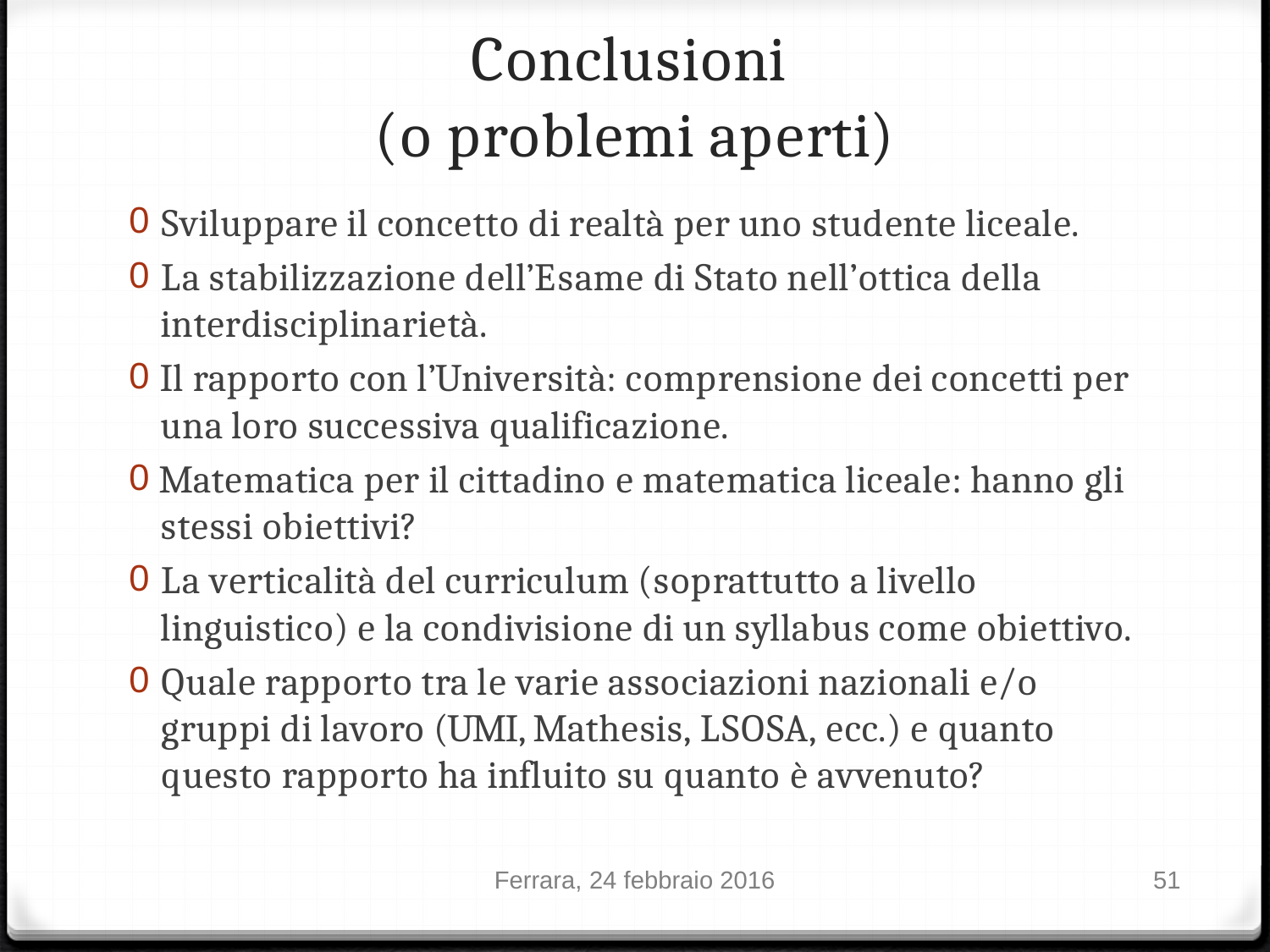

# Conclusioni (o problemi aperti)
Sviluppare il concetto di realtà per uno studente liceale.
La stabilizzazione dell’Esame di Stato nell’ottica della interdisciplinarietà.
Il rapporto con l’Università: comprensione dei concetti per una loro successiva qualificazione.
Matematica per il cittadino e matematica liceale: hanno gli stessi obiettivi?
La verticalità del curriculum (soprattutto a livello linguistico) e la condivisione di un syllabus come obiettivo.
Quale rapporto tra le varie associazioni nazionali e/o gruppi di lavoro (UMI, Mathesis, LSOSA, ecc.) e quanto questo rapporto ha influito su quanto è avvenuto?
Ferrara, 24 febbraio 2016
51